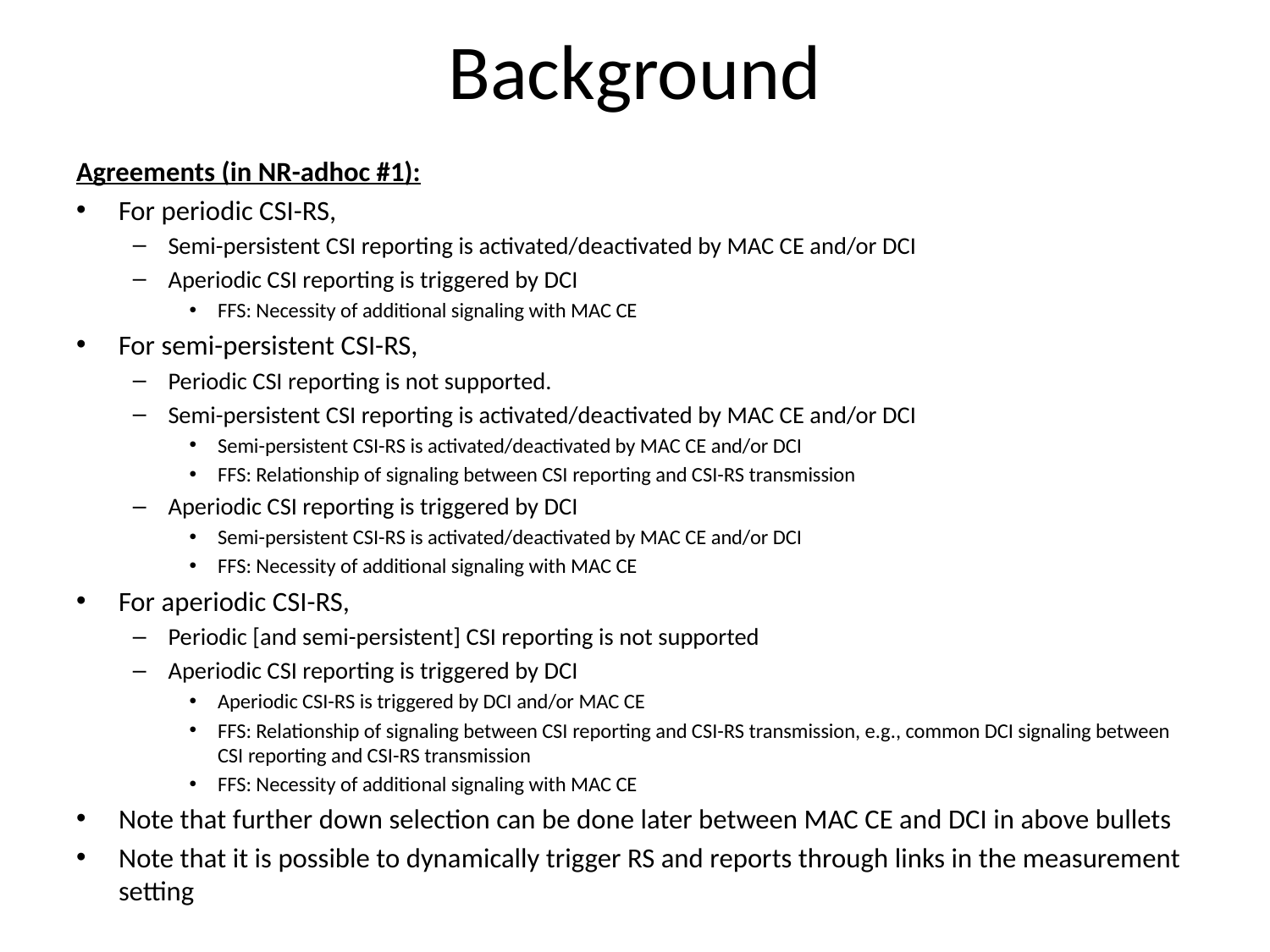

# Background
Agreements (in NR-adhoc #1):
For periodic CSI-RS,
Semi-persistent CSI reporting is activated/deactivated by MAC CE and/or DCI
Aperiodic CSI reporting is triggered by DCI
FFS: Necessity of additional signaling with MAC CE
For semi-persistent CSI-RS,
Periodic CSI reporting is not supported.
Semi-persistent CSI reporting is activated/deactivated by MAC CE and/or DCI
Semi-persistent CSI-RS is activated/deactivated by MAC CE and/or DCI
FFS: Relationship of signaling between CSI reporting and CSI-RS transmission
Aperiodic CSI reporting is triggered by DCI
Semi-persistent CSI-RS is activated/deactivated by MAC CE and/or DCI
FFS: Necessity of additional signaling with MAC CE
For aperiodic CSI-RS,
Periodic [and semi-persistent] CSI reporting is not supported
Aperiodic CSI reporting is triggered by DCI
Aperiodic CSI-RS is triggered by DCI and/or MAC CE
FFS: Relationship of signaling between CSI reporting and CSI-RS transmission, e.g., common DCI signaling between CSI reporting and CSI-RS transmission
FFS: Necessity of additional signaling with MAC CE
Note that further down selection can be done later between MAC CE and DCI in above bullets
Note that it is possible to dynamically trigger RS and reports through links in the measurement setting